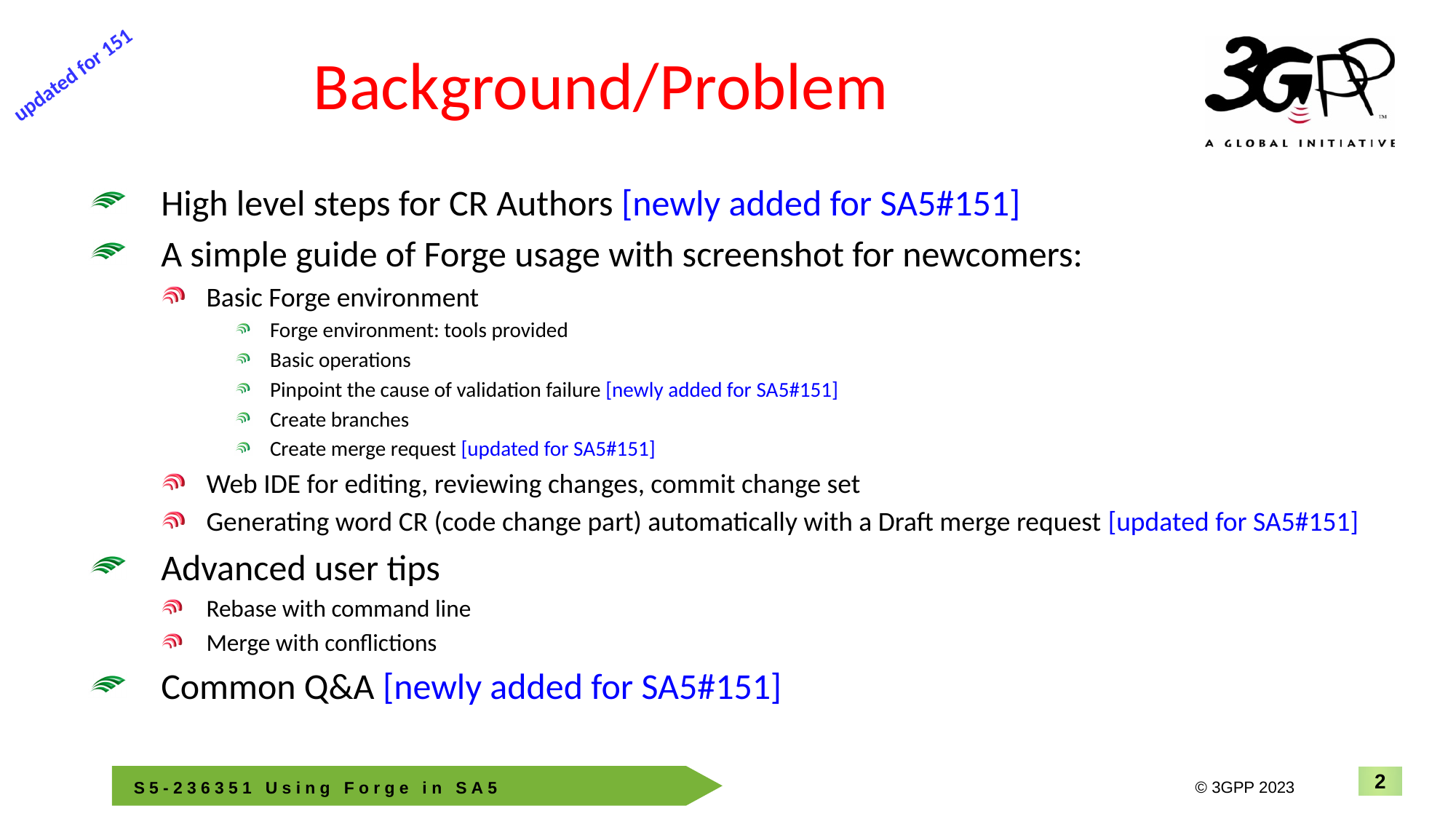

# Background/Problem
updated for 151
High level steps for CR Authors [newly added for SA5#151]
A simple guide of Forge usage with screenshot for newcomers:
Basic Forge environment
Forge environment: tools provided
Basic operations
Pinpoint the cause of validation failure [newly added for SA5#151]
Create branches
Create merge request [updated for SA5#151]
Web IDE for editing, reviewing changes, commit change set
Generating word CR (code change part) automatically with a Draft merge request [updated for SA5#151]
Advanced user tips
Rebase with command line
Merge with conflictions
Common Q&A [newly added for SA5#151]